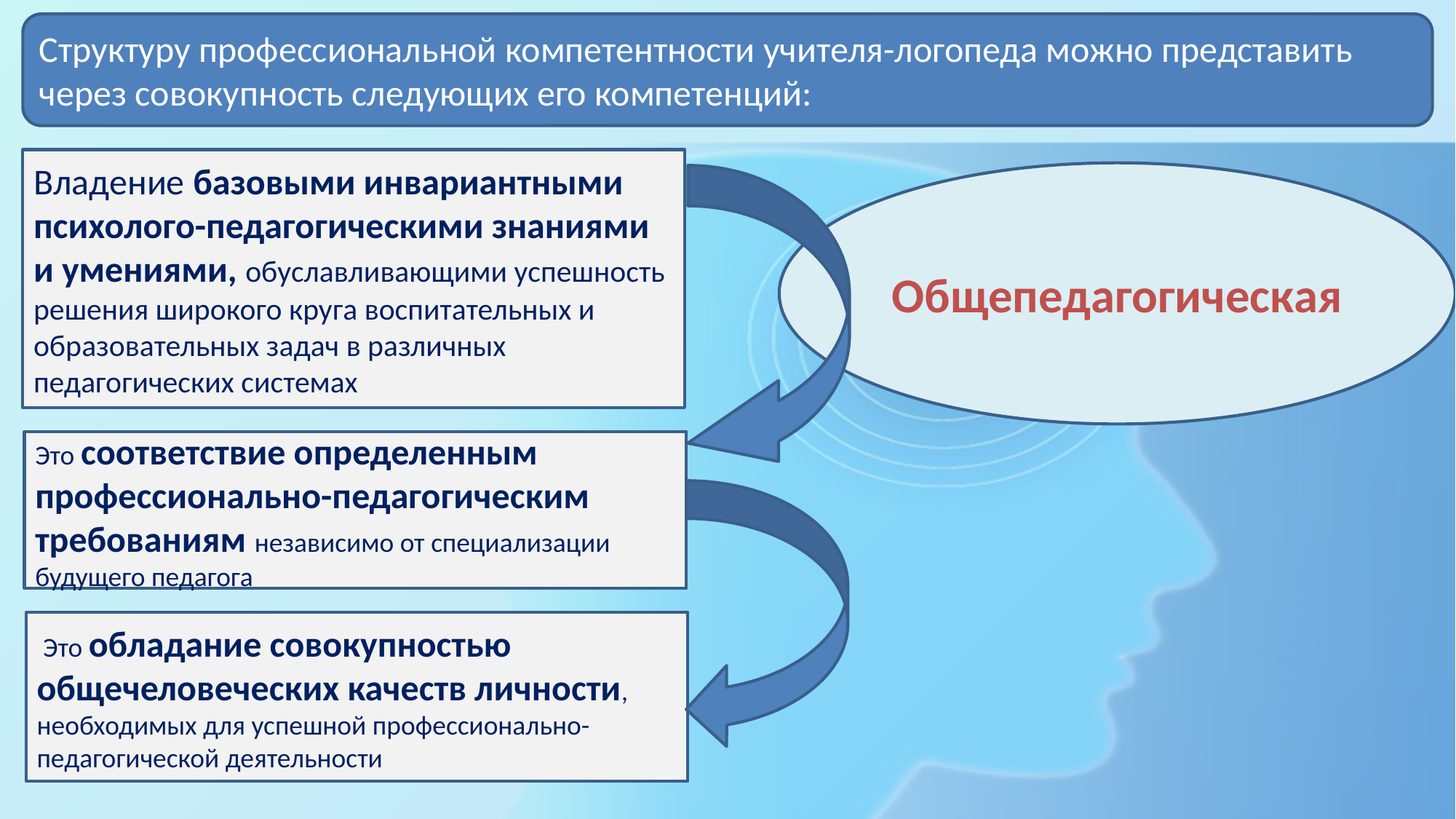

Структуру профессиональной компетентности учителя-логопеда можно представить через совокупность следующих его компетенций:
Владение базовыми инвариантными психолого-педагогическими знаниями и умениями, обуславливающими успешность решения широкого круга воспитательных и образовательных задач в различных педагогических системах
Общепедагогическая

Это соответствие определенным профессионально-педагогическим требованиям независимо от специализации будущего педагога

 Это обладание совокупностью общечеловеческих качеств личности, необходимых для успешной профессионально-педагогической деятельности